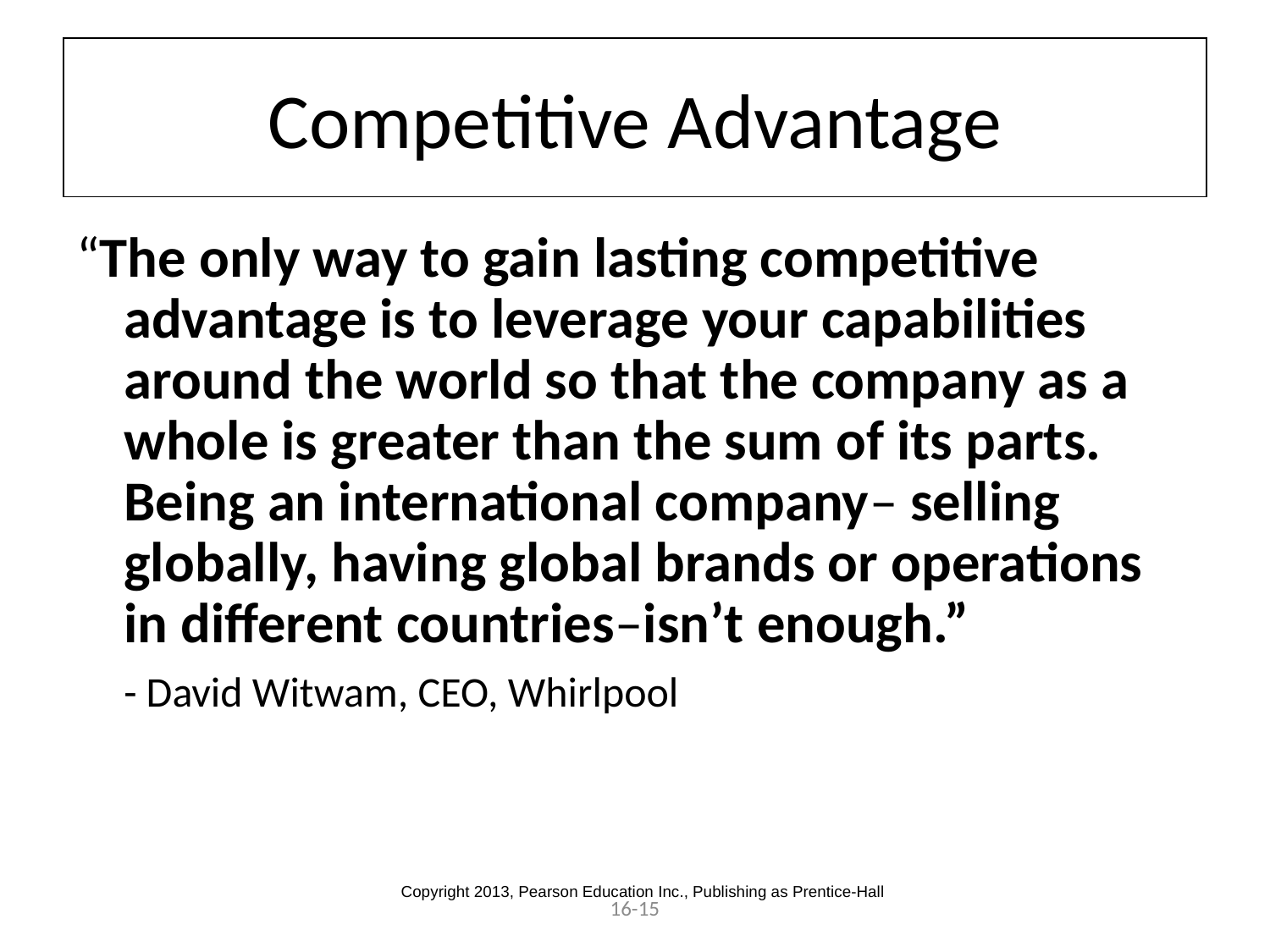

# Competitive Advantage
“The only way to gain lasting competitive advantage is to leverage your capabilities around the world so that the company as a whole is greater than the sum of its parts. Being an international company– selling globally, having global brands or operations in different countries–isn’t enough.”
	- David Witwam, CEO, Whirlpool
Copyright 2013, Pearson Education Inc., Publishing as Prentice-Hall

16-15